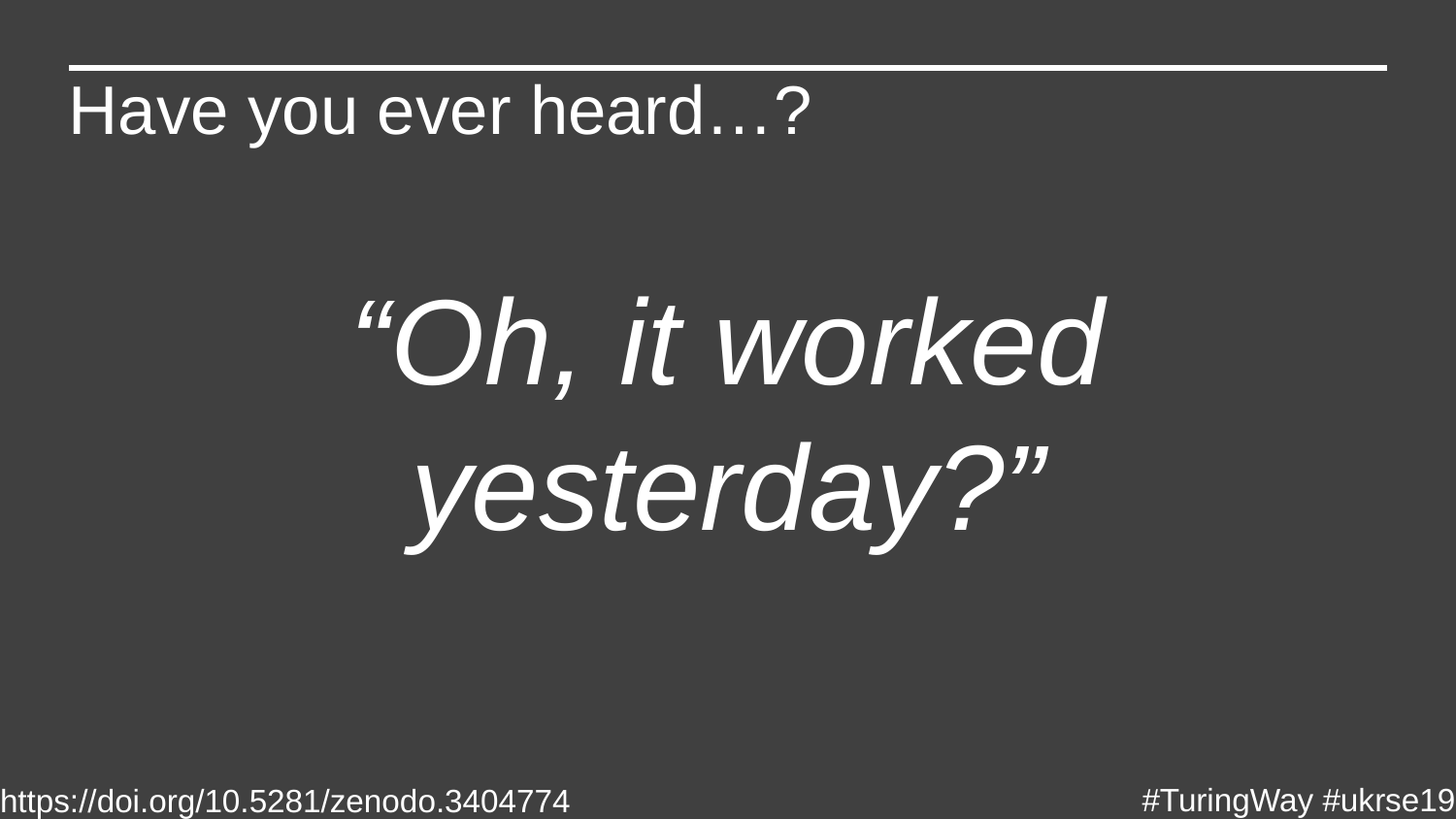

Have you ever heard…?
“Oh, it worked yesterday?”
https://doi.org/10.5281/zenodo.3404774
#TuringWay #ukrse19